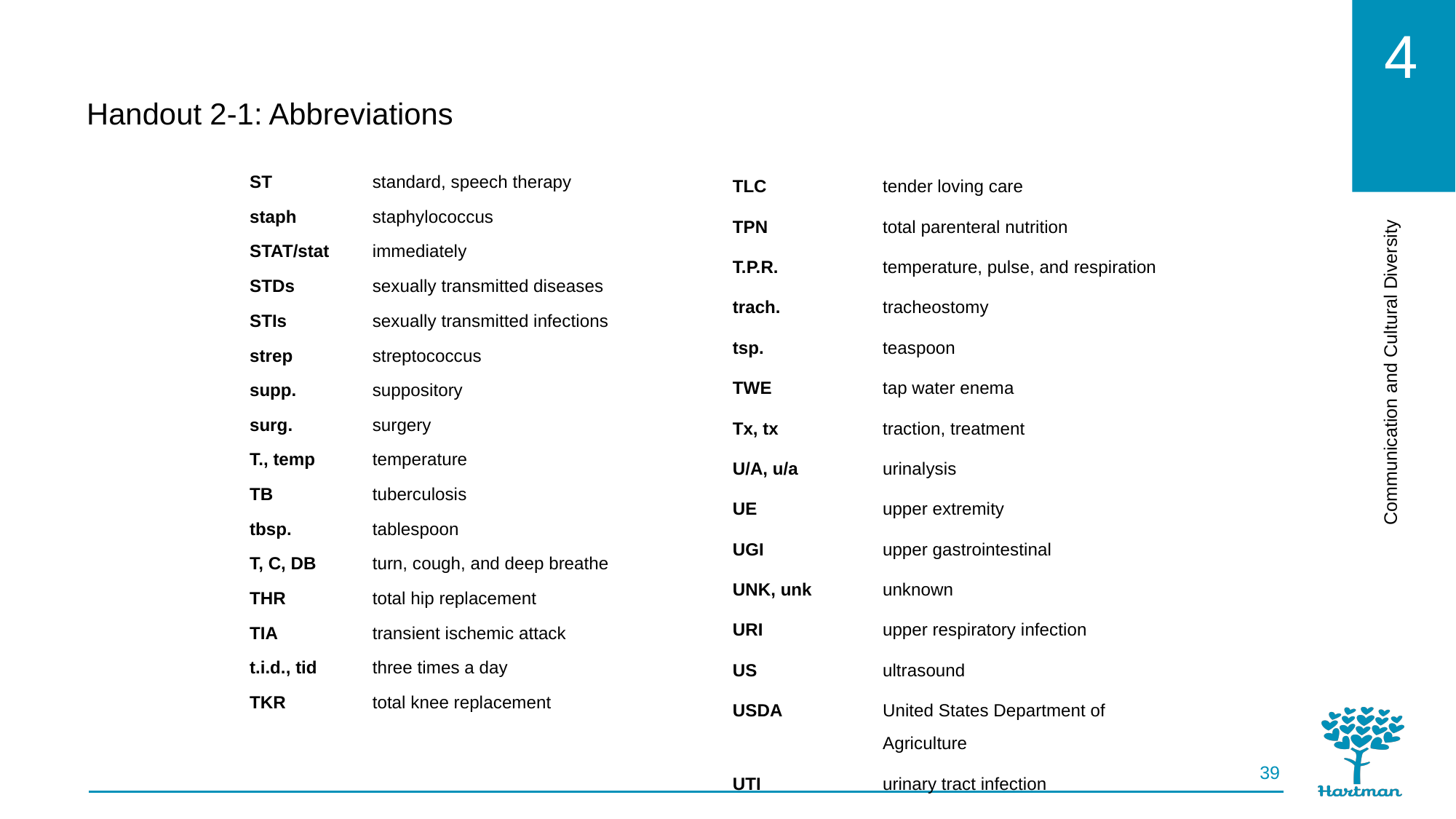

Handout 2-1: Abbreviations
TLC	tender loving care
TPN	total parenteral nutrition
T.P.R.	temperature, pulse, and respiration
trach.	tracheostomy
tsp.	teaspoon
TWE	tap water enema
Tx, tx	traction, treatment
U/A, u/a	urinalysis
UE	upper extremity
UGI	upper gastrointestinal
UNK, unk	unknown
URI	upper respiratory infection
US	ultrasound
USDA	United States Department of Agriculture
UTI	urinary tract infection
ST	standard, speech therapy
staph	staphylococcus
STAT/stat	immediately
STDs	sexually transmitted diseases
STIs	sexually transmitted infections
strep	streptococcus
supp.	suppository
surg.	surgery
T., temp	temperature
TB	tuberculosis
tbsp.	tablespoon
T, C, DB	turn, cough, and deep breathe
THR	total hip replacement
TIA	transient ischemic attack
t.i.d., tid	three times a day
TKR	total knee replacement

39